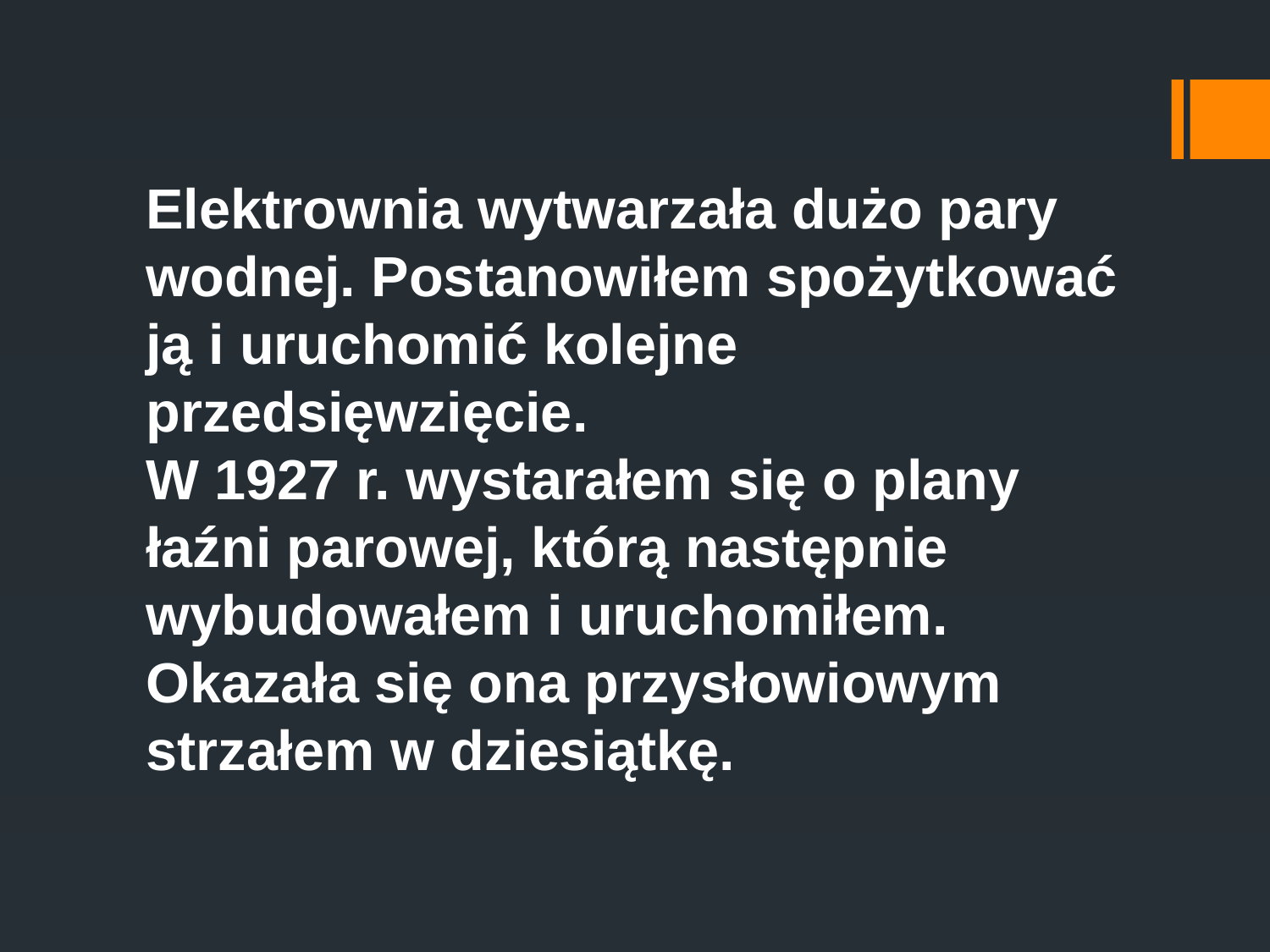

Elektrownia wytwarzała dużo pary wodnej. Postanowiłem spożytkować ją i uruchomić kolejne przedsięwzięcie.
W 1927 r. wystarałem się o plany łaźni parowej, którą następnie wybudowałem i uruchomiłem. Okazała się ona przysłowiowym strzałem w dziesiątkę.